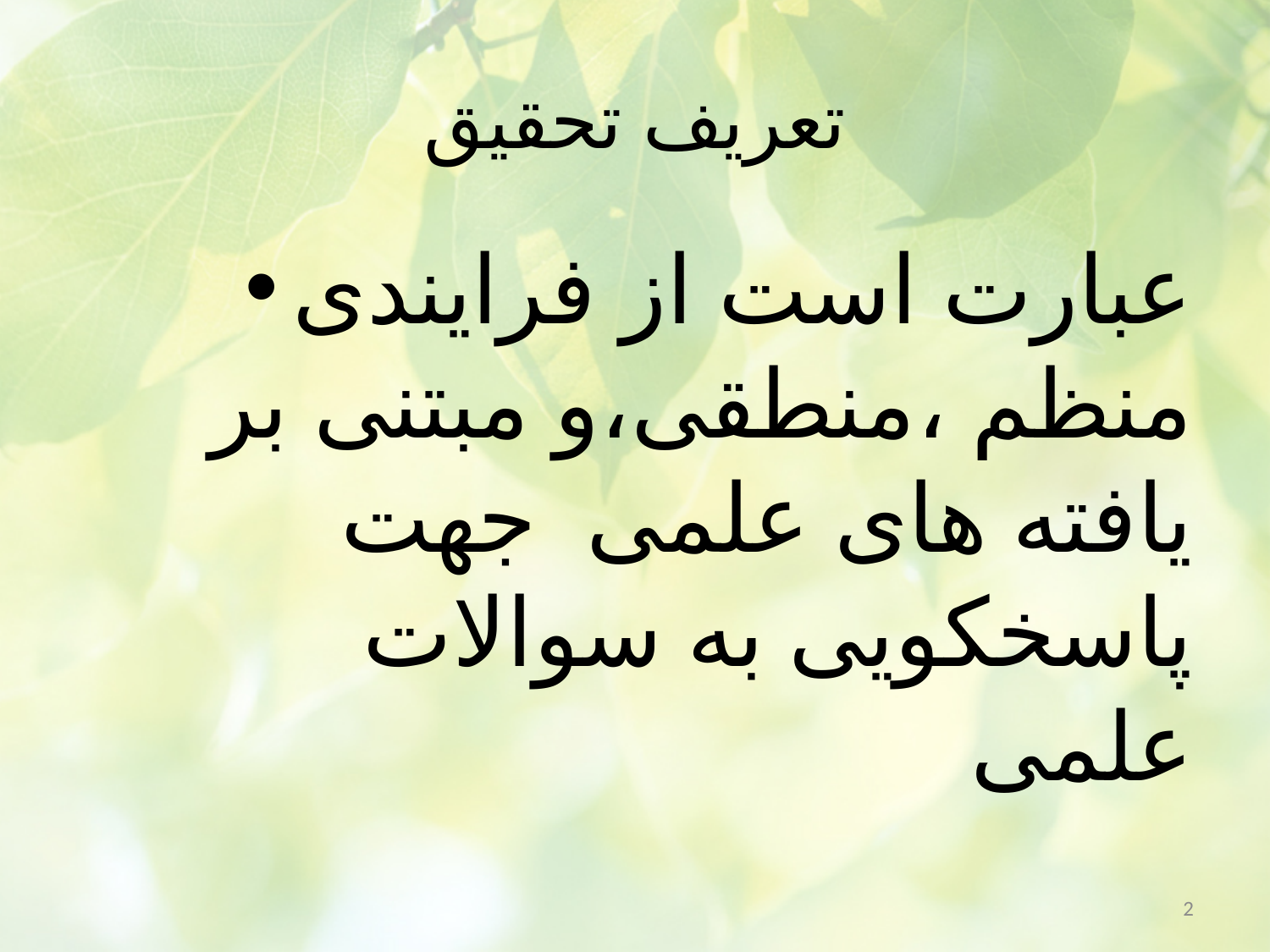

# تعریف تحقیق
عبارت است از فرایندی منظم ،منطقی،و مبتنی بر یافته های علمی  جهت پاسخکویی به سوالات علمی
2